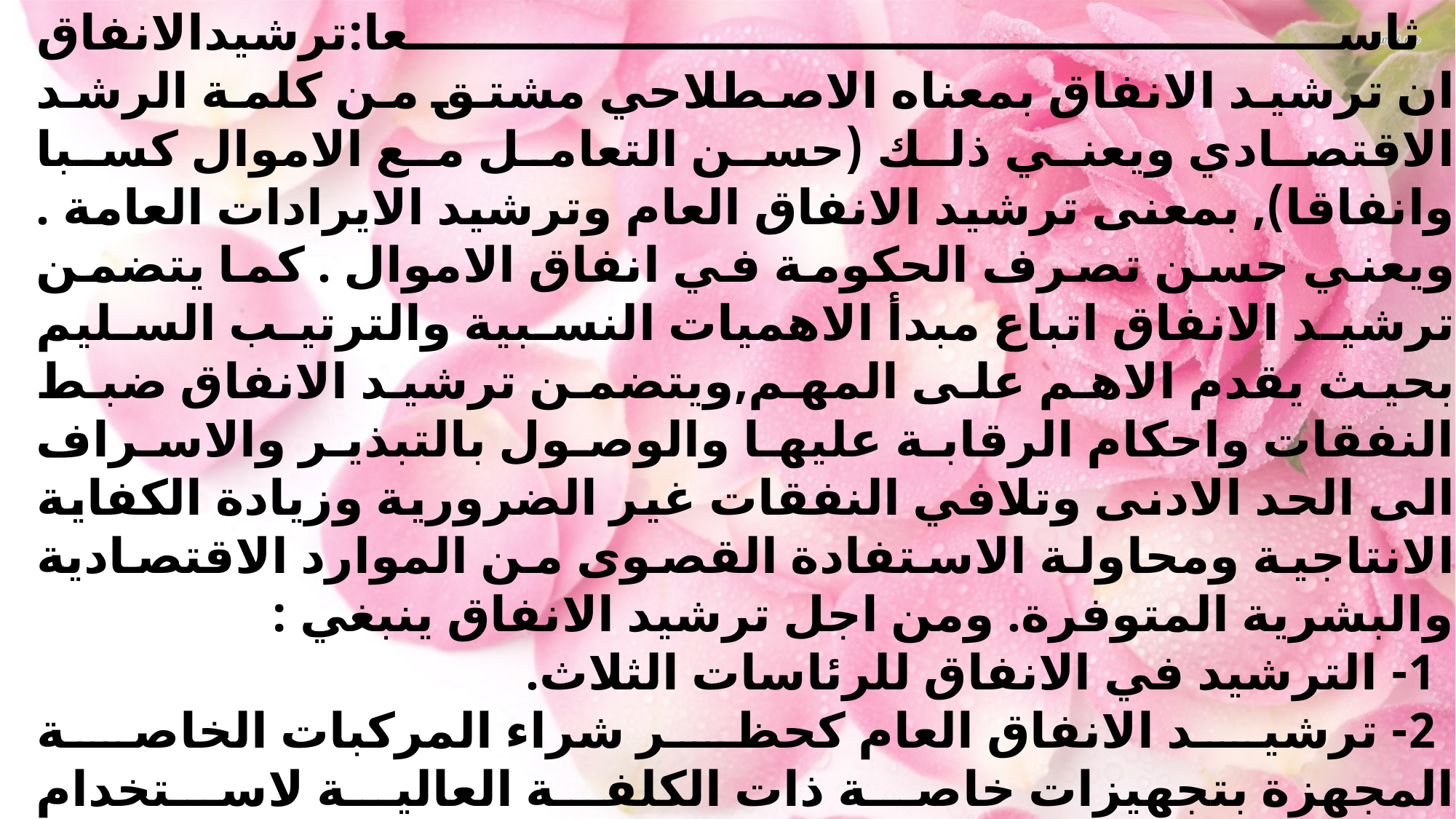

ثاسعا:ترشيدالانفاق
ان ترشيد الانفاق بمعناه الاصطلاحي مشتق من كلمة الرشد الاقتصادي ويعني ذلك (حسن التعامل مع الاموال كسبا وانفاقا), بمعنى ترشيد الانفاق العام وترشيد الايرادات العامة . ويعني حسن تصرف الحكومة في انفاق الاموال . كما يتضمن ترشيد الانفاق اتباع مبدأ الاهميات النسبية والترتيب السليم بحيث يقدم الاهم على المهم,ويتضمن ترشيد الانفاق ضبط النفقات واحكام الرقابة عليها والوصول بالتبذير والاسراف الى الحد الادنى وتلافي النفقات غير الضرورية وزيادة الكفاية الانتاجية ومحاولة الاستفادة القصوى من الموارد الاقتصادية والبشرية المتوفرة. ومن اجل ترشيد الانفاق ينبغي :
 1- الترشيد في الانفاق للرئاسات الثلاث.
 2- ترشيد الانفاق العام كحظر شراء المركبات الخاصة المجهزة بتجهيزات خاصة ذات الكلفة العالية لاستخدام المسؤولين.
3- حظر شراء الاجهزة المكتبية والاثاث والتجهيزات الحديثة باهظة الثمن.